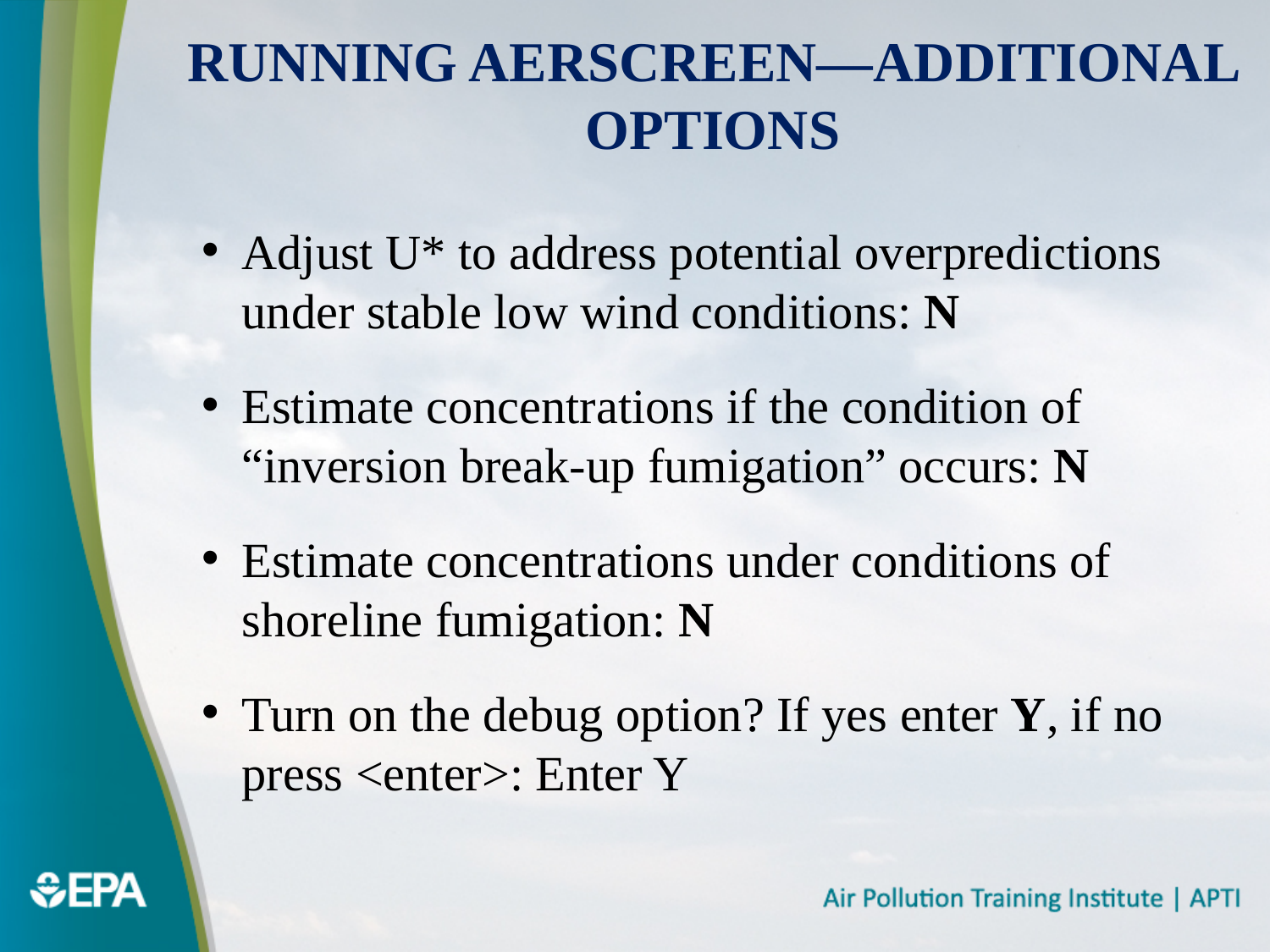

# Running AERSCREEN—Additional Options
Adjust U* to address potential overpredictions under stable low wind conditions: N
Estimate concentrations if the condition of “inversion break-up fumigation” occurs: N
Estimate concentrations under conditions of shoreline fumigation: N
Turn on the debug option? If yes enter Y, if no press <enter>: Enter Y